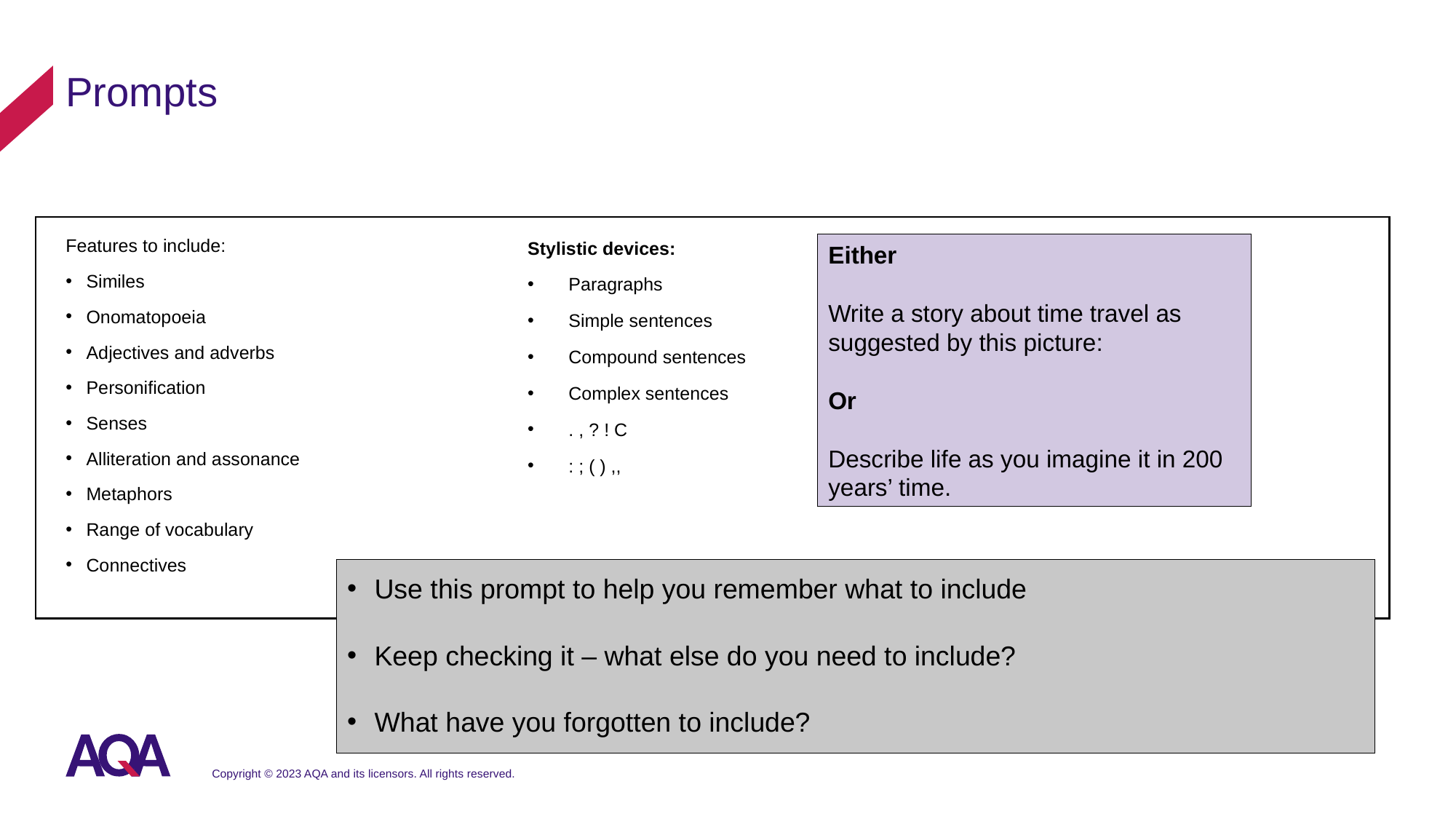

# Prompts

Stylistic devices:
Paragraphs
Simple sentences
Compound sentences
Complex sentences
. , ? ! C
: ; ( ) ,,

Features to include:
Similes
Onomatopoeia
Adjectives and adverbs
Personification
Senses
Alliteration and assonance
Metaphors
Range of vocabulary
Connectives

Either

Write a story about time travel as suggested by this picture:

Or

Describe life as you imagine it in 200 years’ time.
Use this prompt to help you remember what to include
Keep checking it – what else do you need to include?
What have you forgotten to include?
Copyright © 2023 AQA and its licensors. All rights reserved.